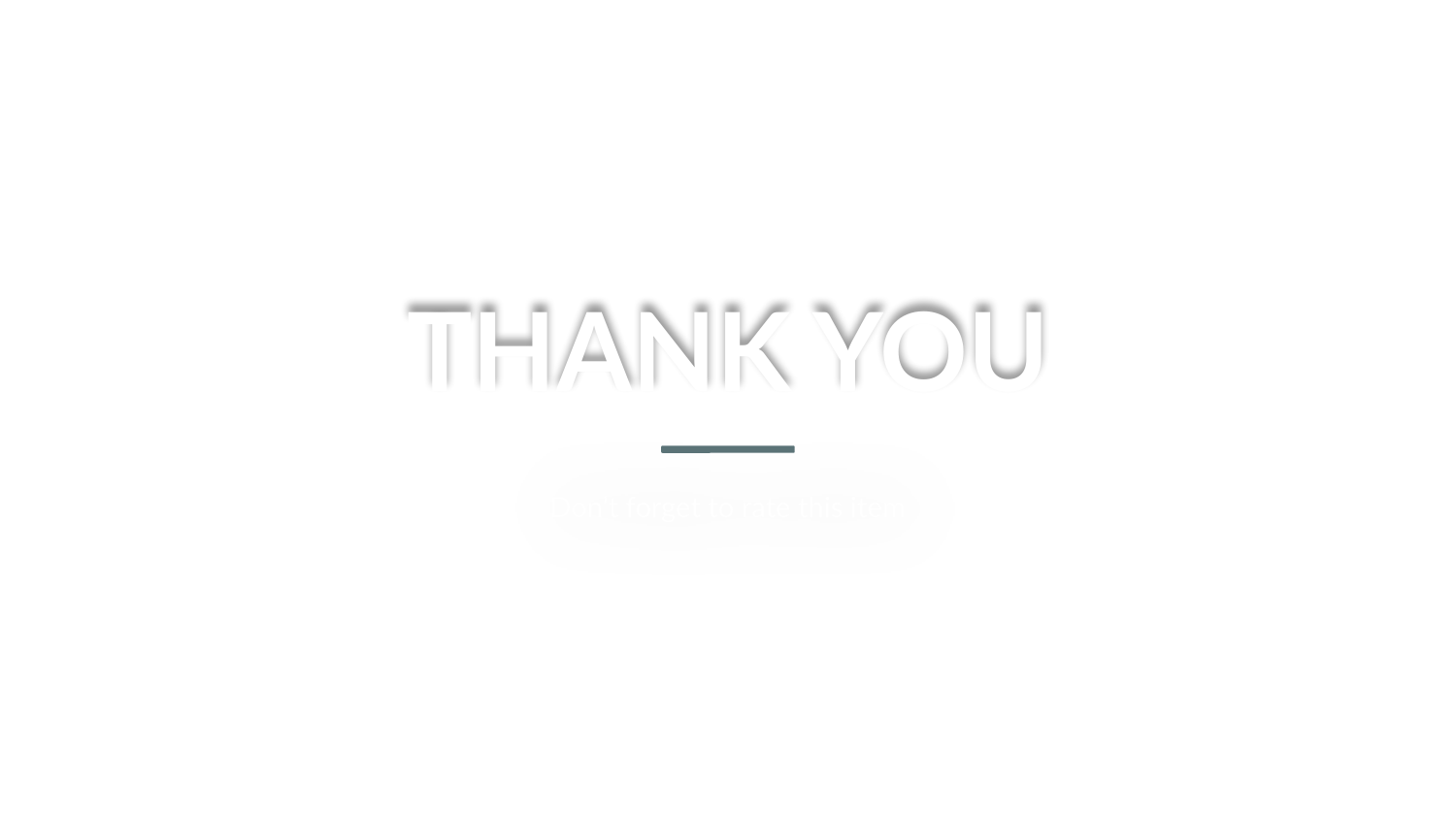

THANK YOU

Don’t forget to rate this item